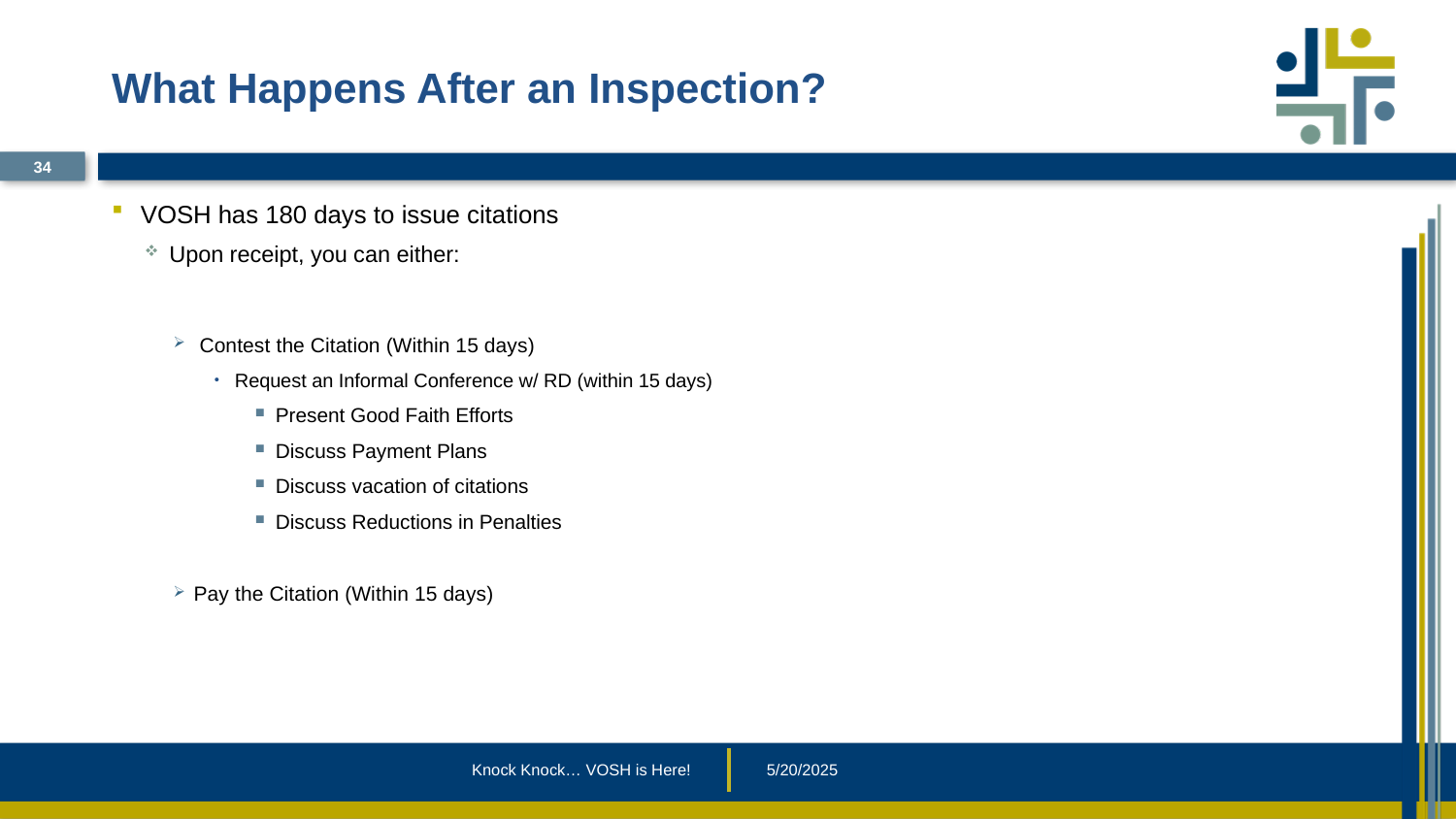

# What Happens After an Inspection?
34
VOSH has 180 days to issue citations
Upon receipt, you can either:

 Contest the Citation (Within 15 days)
Request an Informal Conference w/ RD (within 15 days)
Present Good Faith Efforts
Discuss Payment Plans
Discuss vacation of citations
Discuss Reductions in Penalties

Pay the Citation (Within 15 days)

Knock Knock… VOSH is Here!
5/20/2025